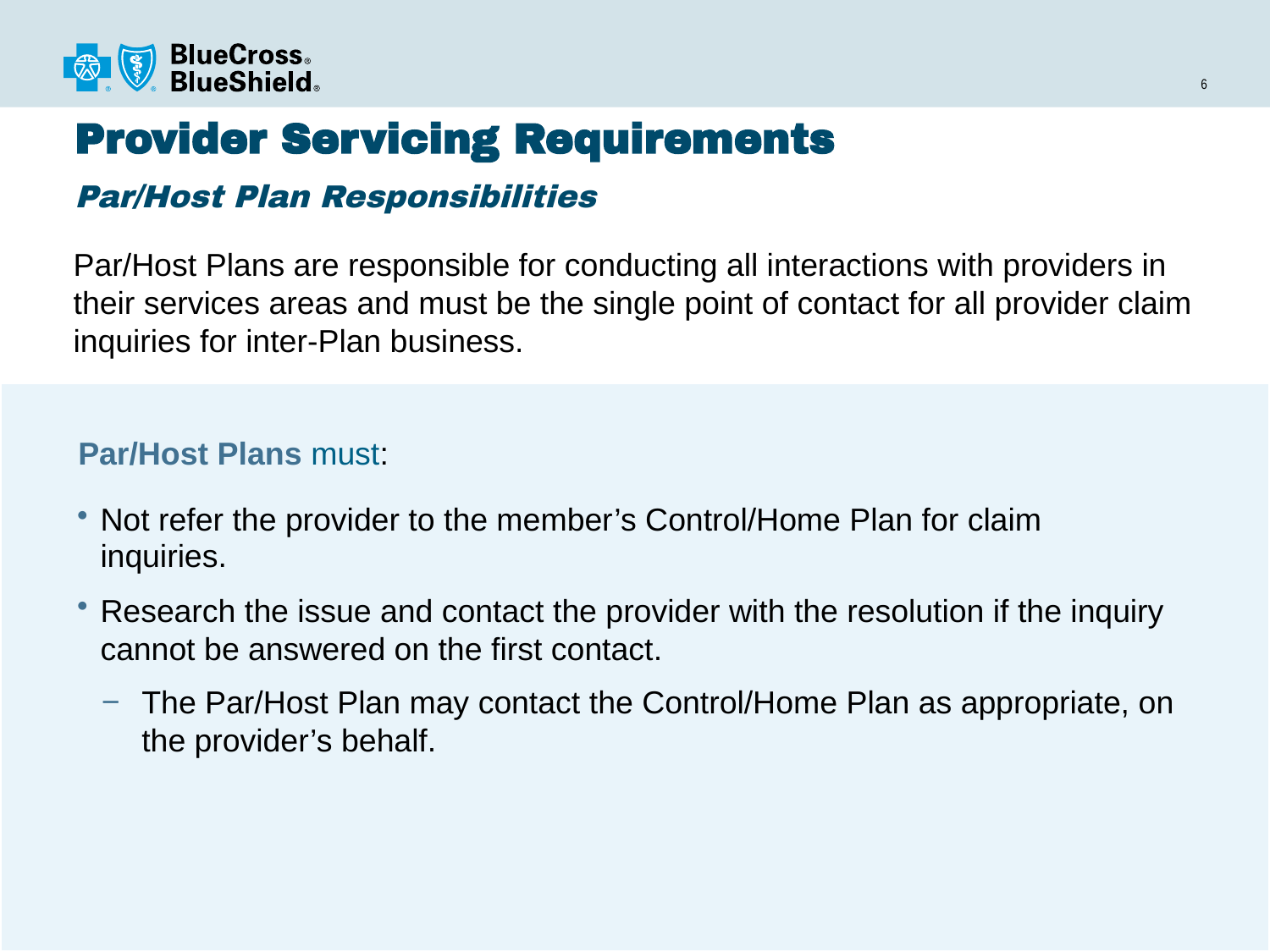

# Provider Servicing Requirements Par/Host Plan Responsibilities
Par/Host Plans are responsible for conducting all interactions with providers in their services areas and must be the single point of contact for all provider claim inquiries for inter-Plan business.

Par/Host Plans must:
Not refer the provider to the member’s Control/Home Plan for claim inquiries.
Research the issue and contact the provider with the resolution if the inquiry cannot be answered on the first contact.
The Par/Host Plan may contact the Control/Home Plan as appropriate, on the provider’s behalf.